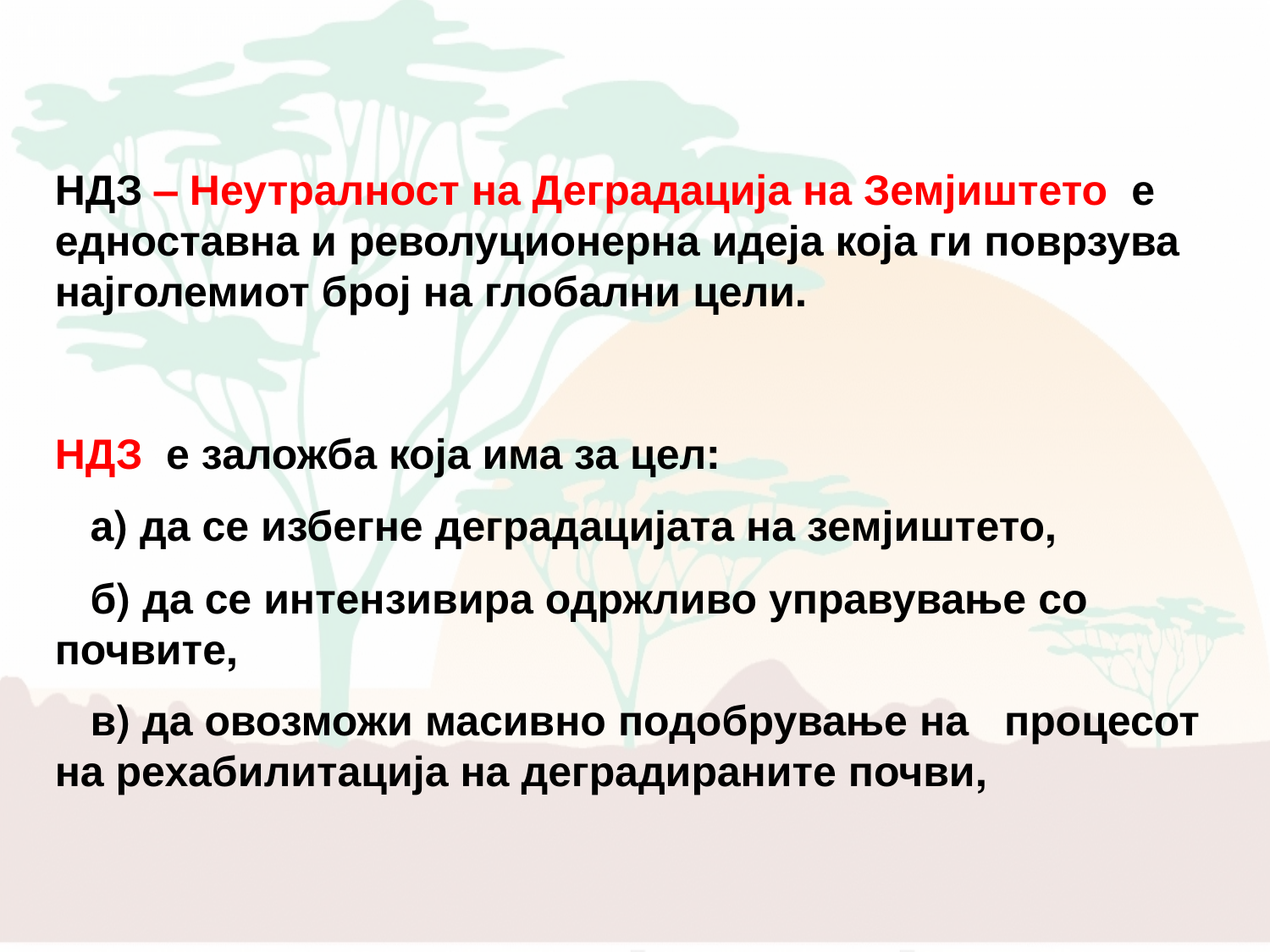

НДЗ – Неутралност на Деградација на Земјиштето  е едноставна и револуционерна идеја која ги поврзува најголемиот број на глобални цели.

НДЗ  е заложба која има за цел:
   а) да се избегне деградацијата на земјиштето,
   б) да се интензивира одржливо управување со почвите,
   в) да овозможи масивно подобрување на   процесот на рехабилитација на деградираните почви,